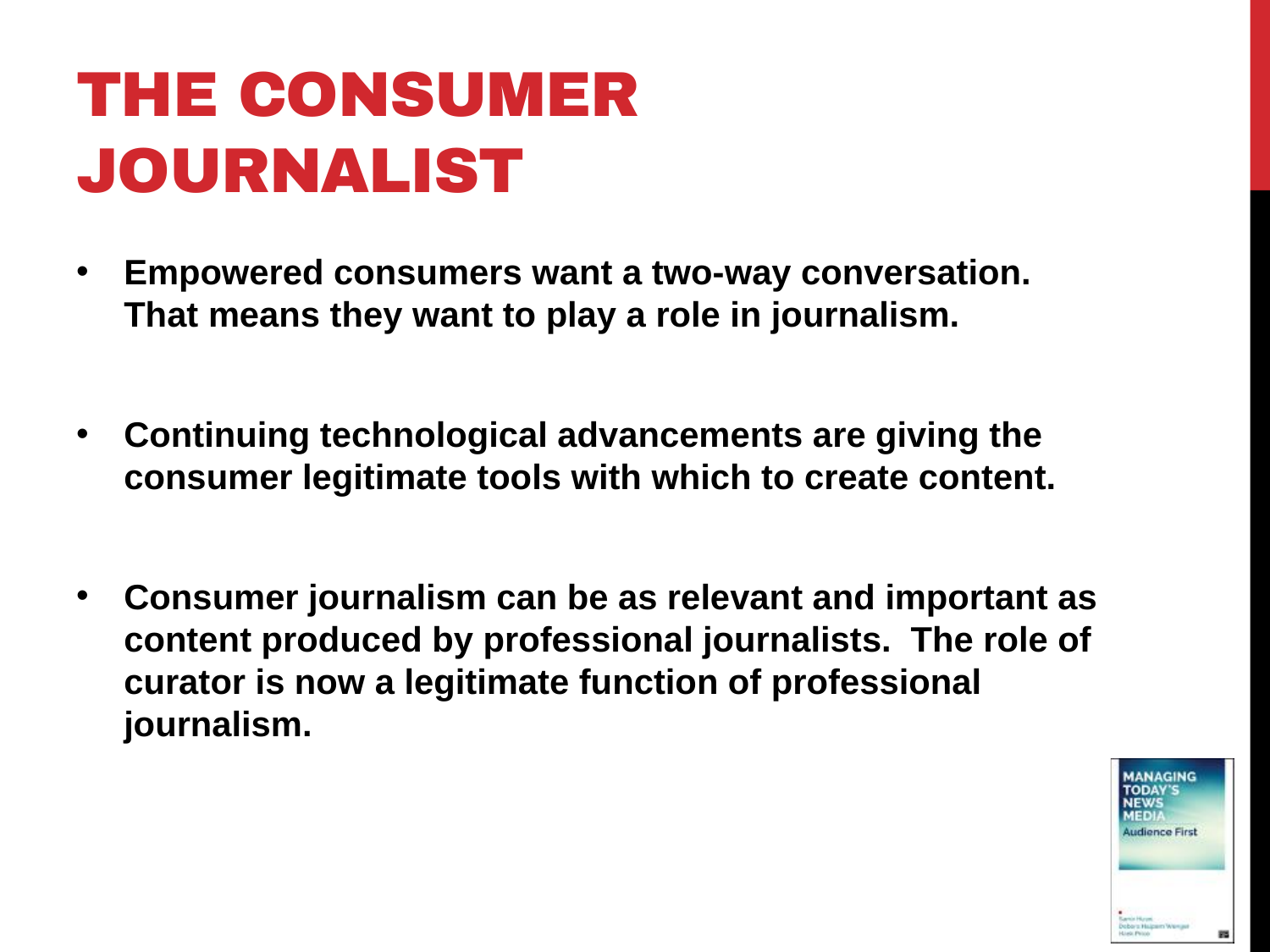

# The consumer journalist
Empowered consumers want a two-way conversation.  That means they want to play a role in journalism.

Continuing technological advancements are giving the consumer legitimate tools with which to create content.

Consumer journalism can be as relevant and important as content produced by professional journalists.  The role of curator is now a legitimate function of professional journalism.